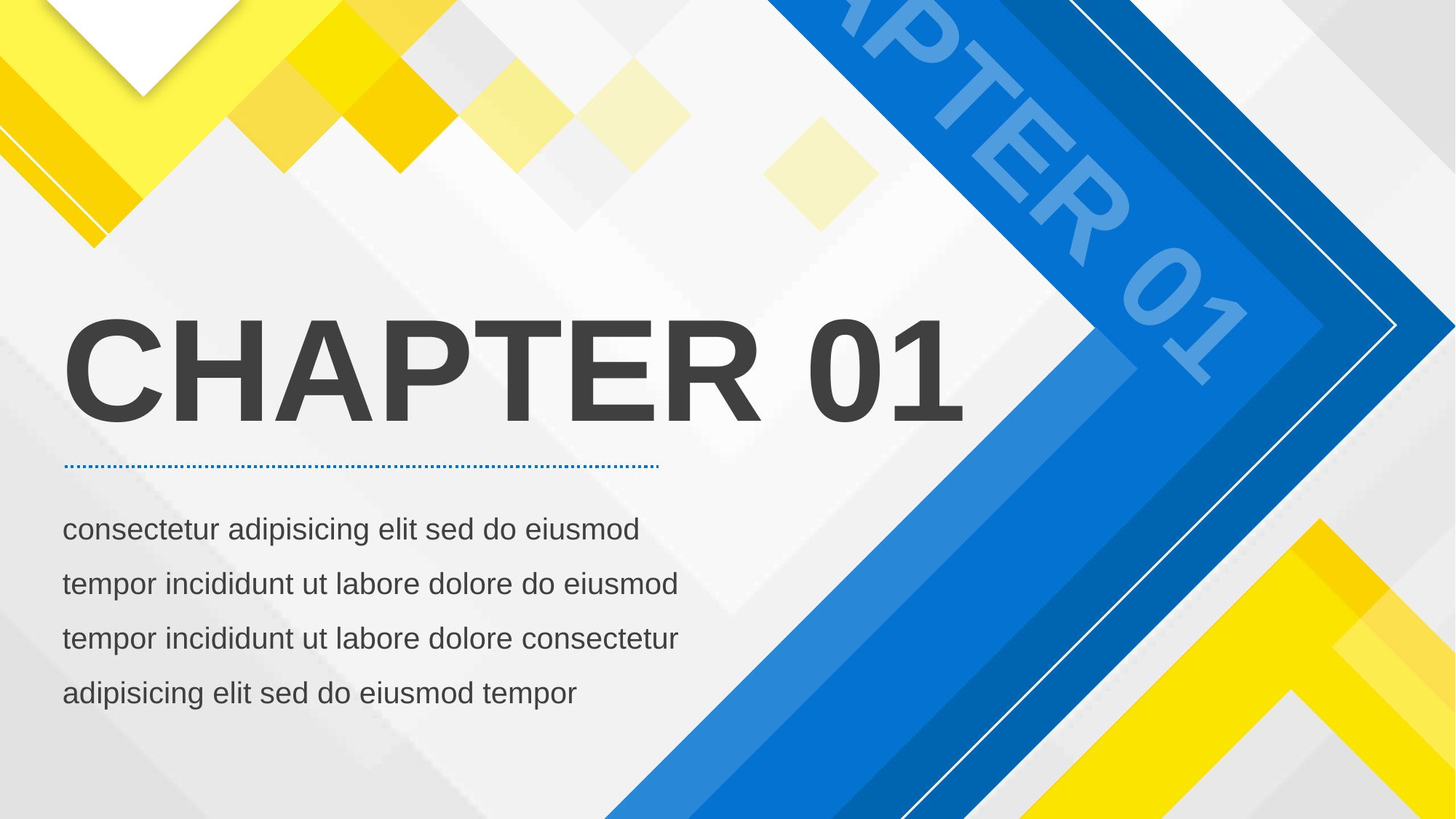

CHAPTER 01

CHAPTER 01
consectetur adipisicing elit sed do eiusmod tempor incididunt ut labore dolore do eiusmod tempor incididunt ut labore dolore consectetur adipisicing elit sed do eiusmod tempor